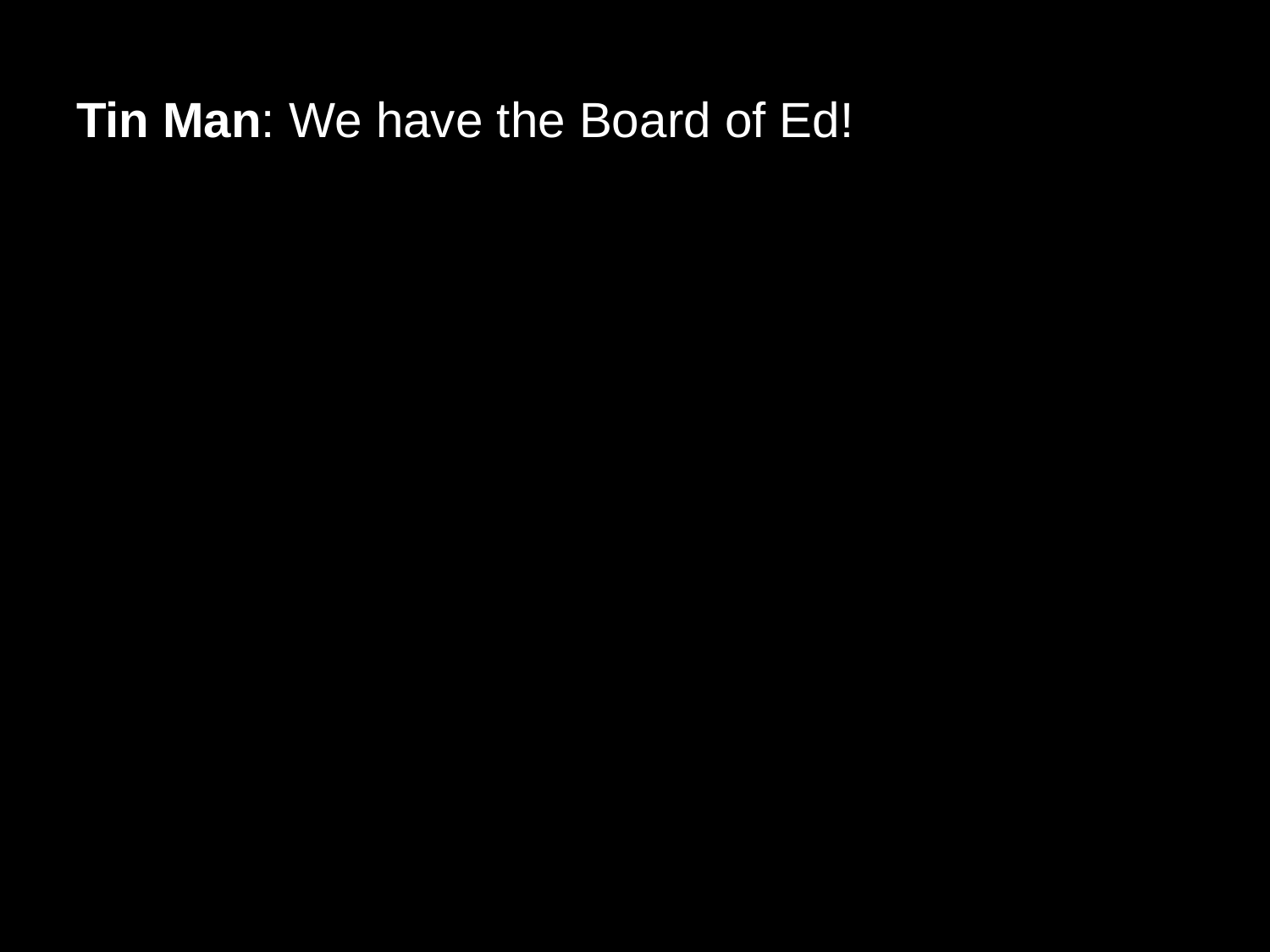

# Tin Man: We have the Board of Ed!